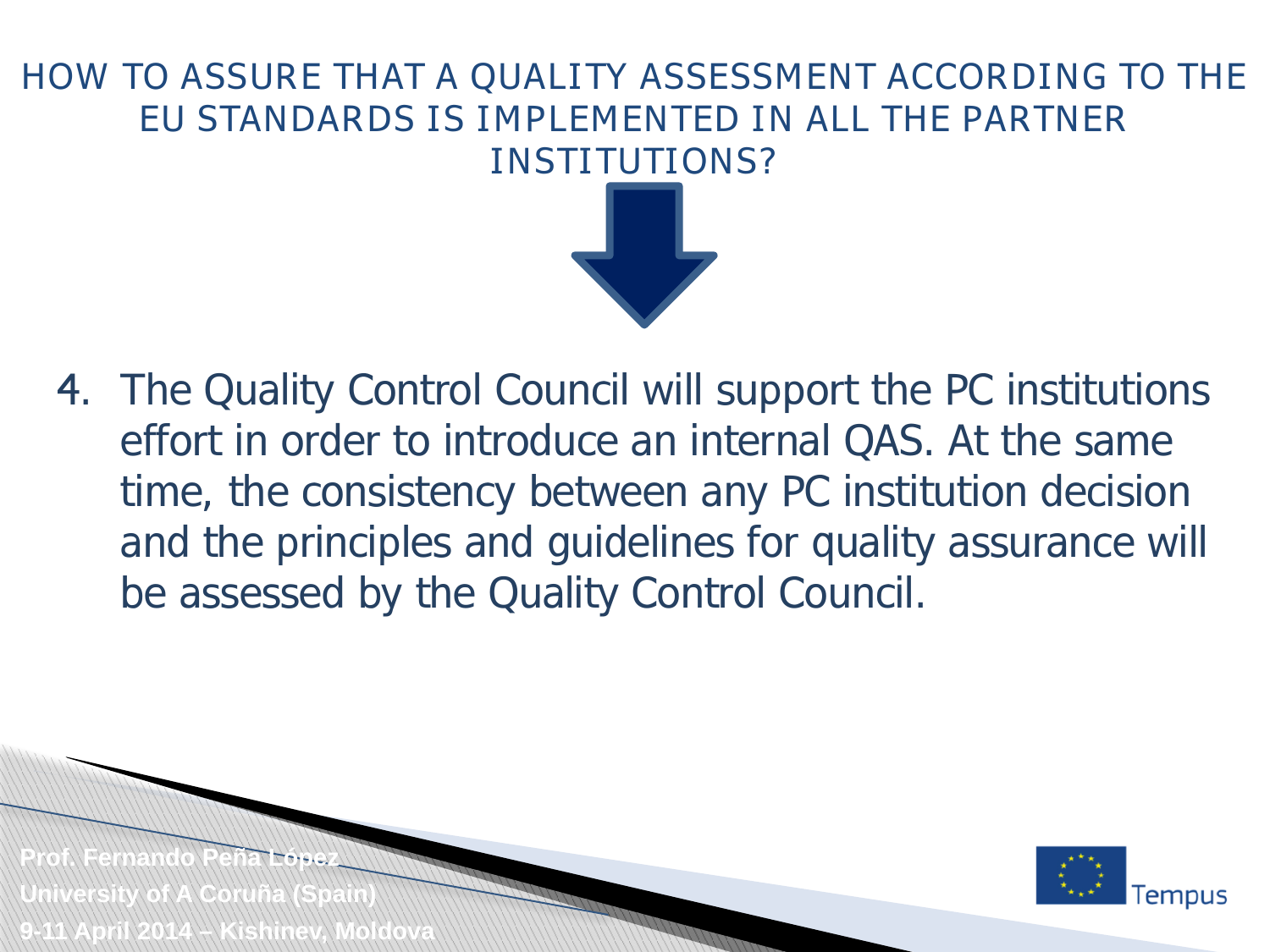

# HOW TO ASSURE THAT A QUALITY ASSESSMENT ACCORDING TO THE EU STANDARDS IS IMPLEMENTED IN ALL THE PARTNER INSTITUTIONS?

The Quality Control Council will support the PC institutions effort in order to introduce an internal QAS. At the same time, the consistency between any PC institution decision and the principles and guidelines for quality assurance will be assessed by the Quality Control Council.